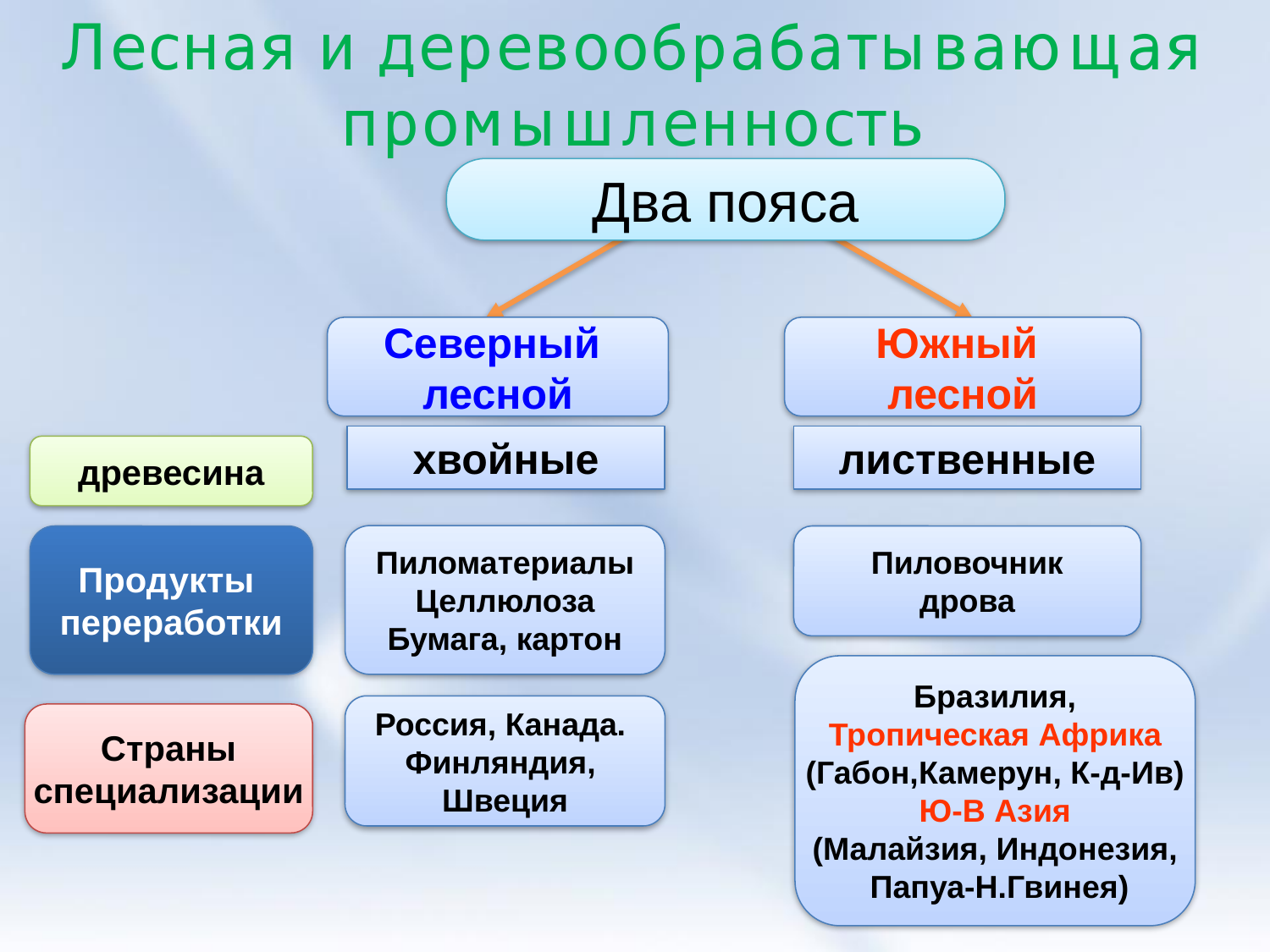

Лесная и деревообрабатывающая промышленность
Два пояса

Северный
лесной
Южный
лесной
хвойные
лиственные
древесина
Пиломатериалы
Целлюлоза
Бумага, картон
Продукты
переработки
Пиловочник
дрова
Бразилия,
Тропическая Африка
(Габон,Камерун, К-д-Ив)
Ю-В Азия
(Малайзия, Индонезия,
 Папуа-Н.Гвинея)
Россия, Канада.
Финляндия,
Швеция
Страны
специализации